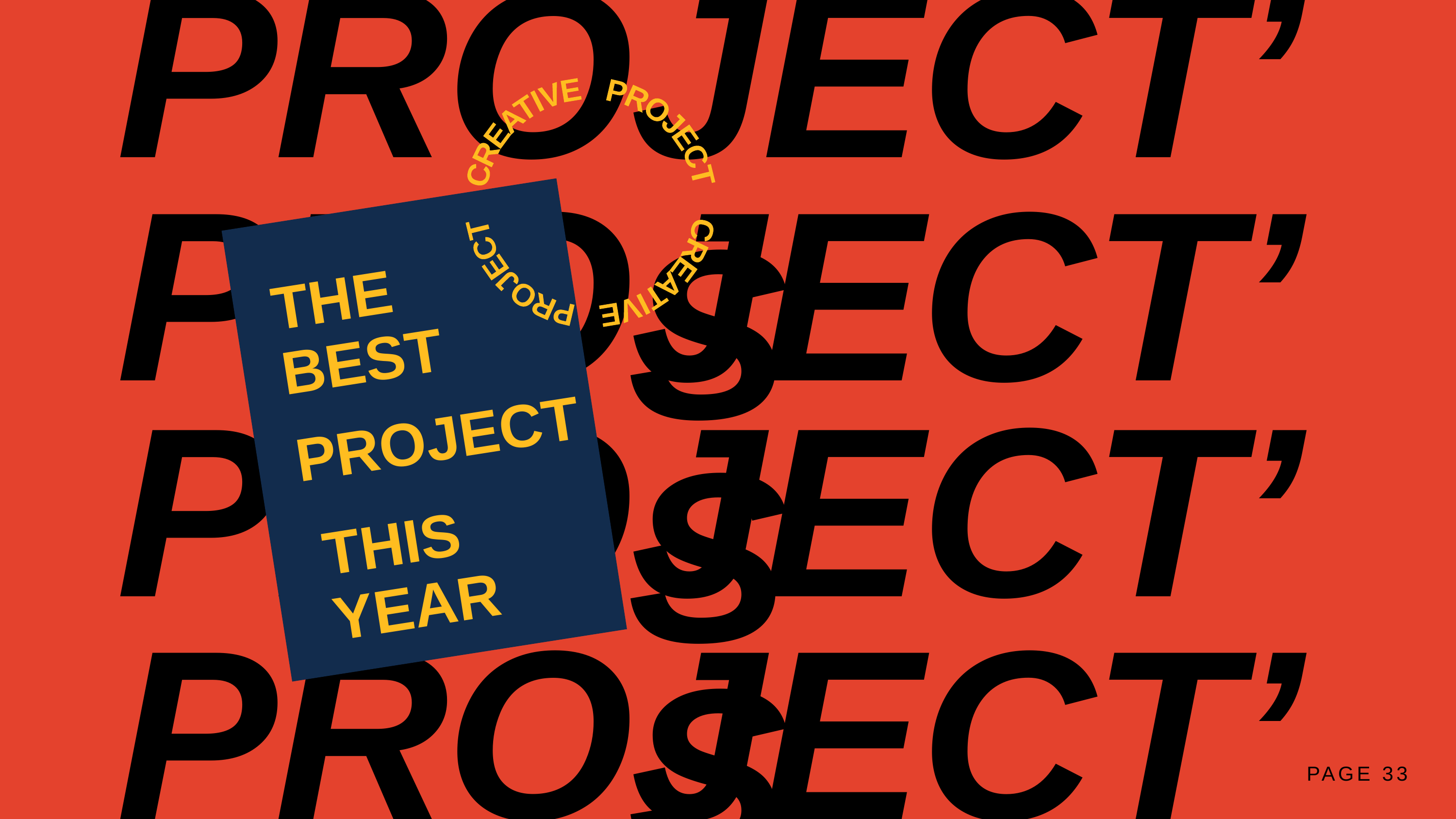

PROJECT’S
CREATIVE   PROJECT    CREATIVE   PROJECT
PROJECT’S

THE BEST
PROJECT
PROJECT’S
THIS
YEAR
PROJECT’S